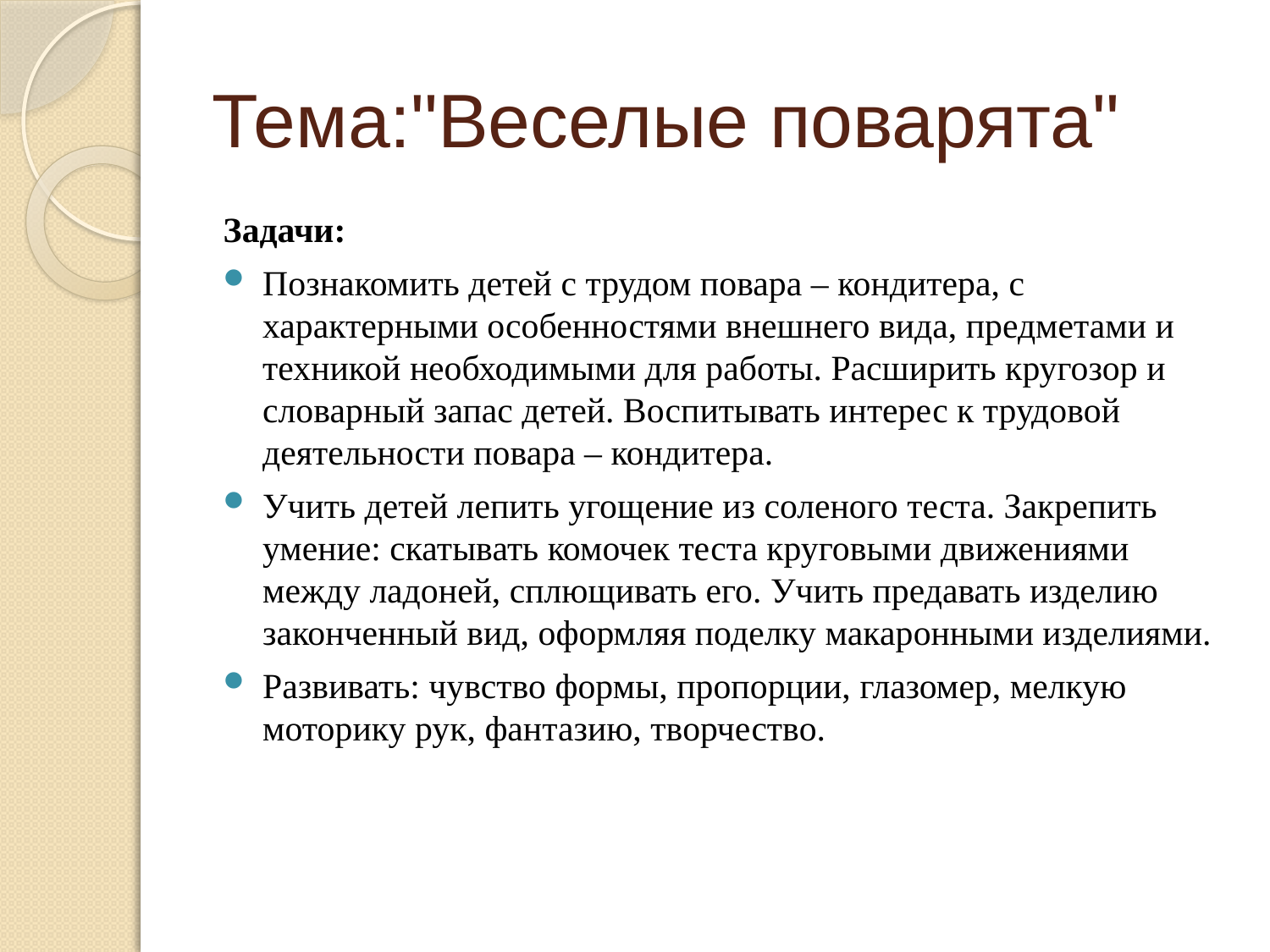

# Тема:"Веселые поварята"
Задачи:
Познакомить детей с трудом повара – кондитера, с характерными особенностями внешнего вида, предметами и техникой необходимыми для работы. Расширить кругозор и словарный запас детей. Воспитывать интерес к трудовой деятельности повара – кондитера.
Учить детей лепить угощение из соленого теста. Закрепить умение: скатывать комочек теста круговыми движениями между ладоней, сплющивать его. Учить предавать изделию законченный вид, оформляя поделку макаронными изделиями.
Развивать: чувство формы, пропорции, глазомер, мелкую моторику рук, фантазию, творчество.